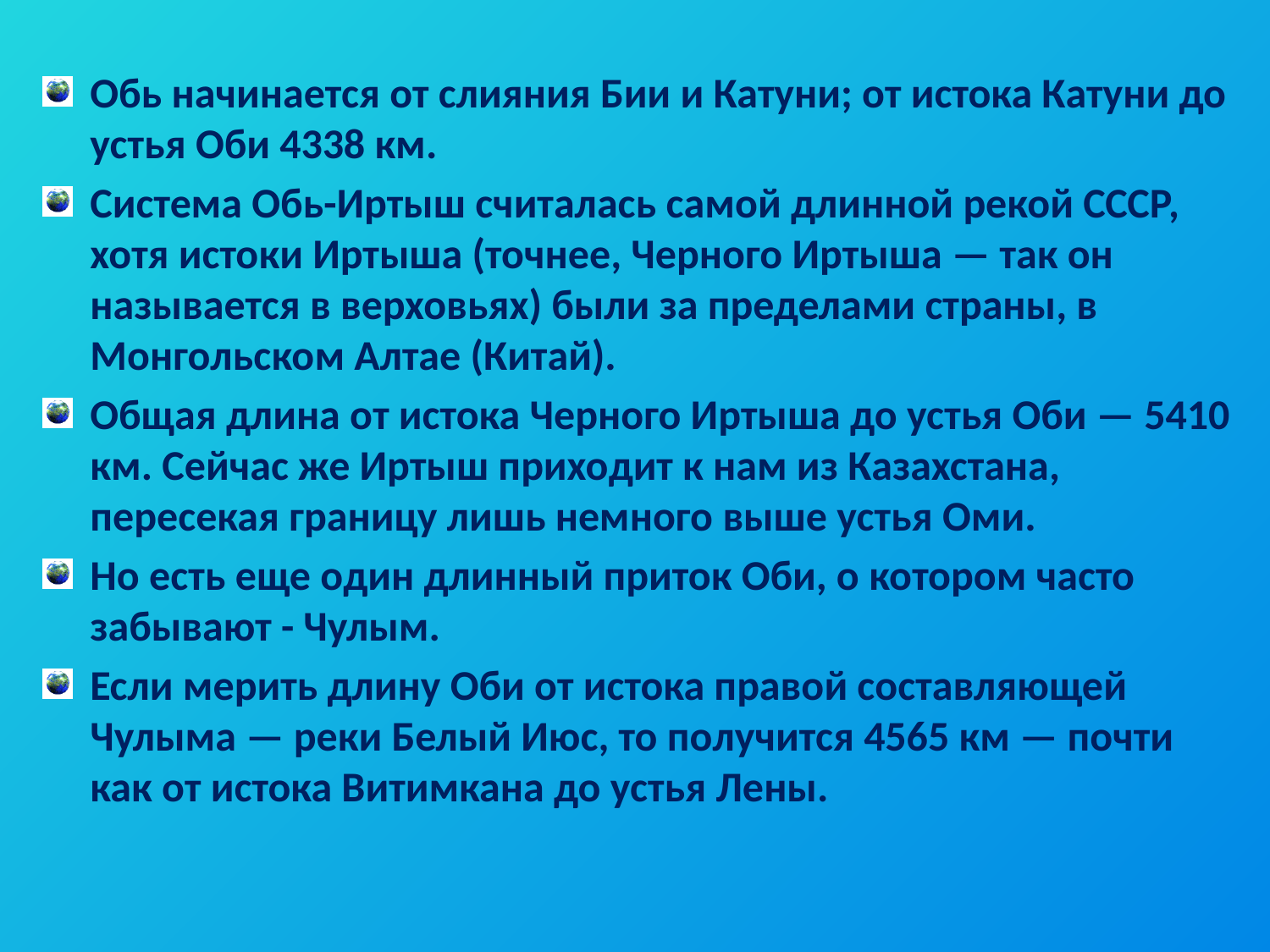

Обь начинается от слияния Бии и Катуни; от истока Катуни до устья Оби 4338 км.
Система Обь-Иртыш считалась самой длинной рекой СССР, хотя истоки Иртыша (точнее, Черного Иртыша — так он называется в верховьях) были за пределами страны, в Монгольском Алтае (Китай).
Общая длина от истока Черного Иртыша до устья Оби — 5410 км. Сейчас же Иртыш приходит к нам из Казахстана, пересекая границу лишь немного выше устья Оми.
Но есть еще один длинный приток Оби, о котором часто забывают - Чулым.
Если мерить длину Оби от истока правой составляющей Чулыма — реки Белый Июс, то получится 4565 км — почти как от истока Витимкана до устья Лены.